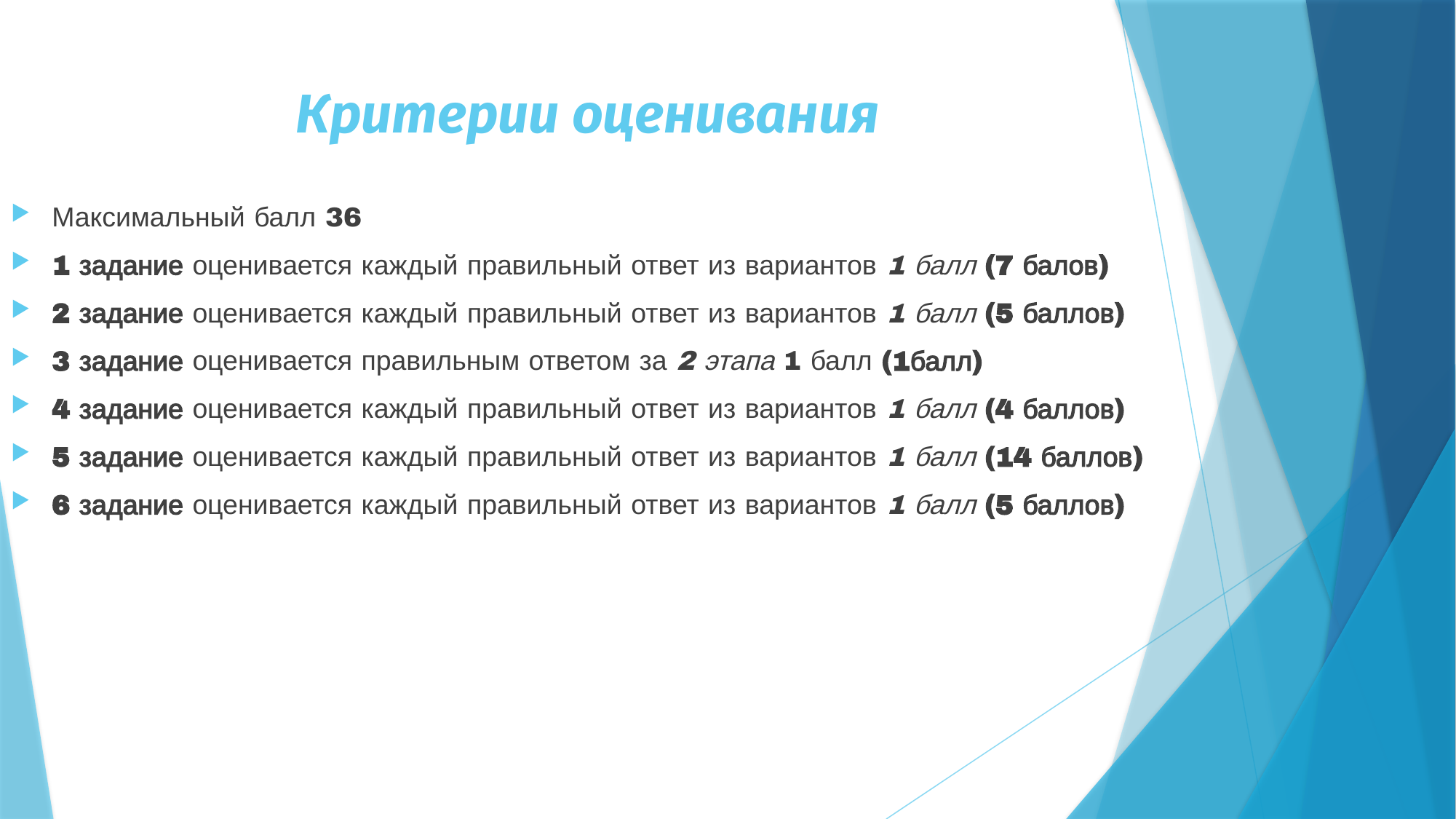

# Критерии оценивания
Максимальный балл 36
1 задание оценивается каждый правильный ответ из вариантов 1 балл (7 балов)
2 задание оценивается каждый правильный ответ из вариантов 1 балл (5 баллов)
3 задание оценивается правильным ответом за 2 этапа 1 балл (1балл)
4 задание оценивается каждый правильный ответ из вариантов 1 балл (4 баллов)
5 задание оценивается каждый правильный ответ из вариантов 1 балл (14 баллов)
6 задание оценивается каждый правильный ответ из вариантов 1 балл (5 баллов)